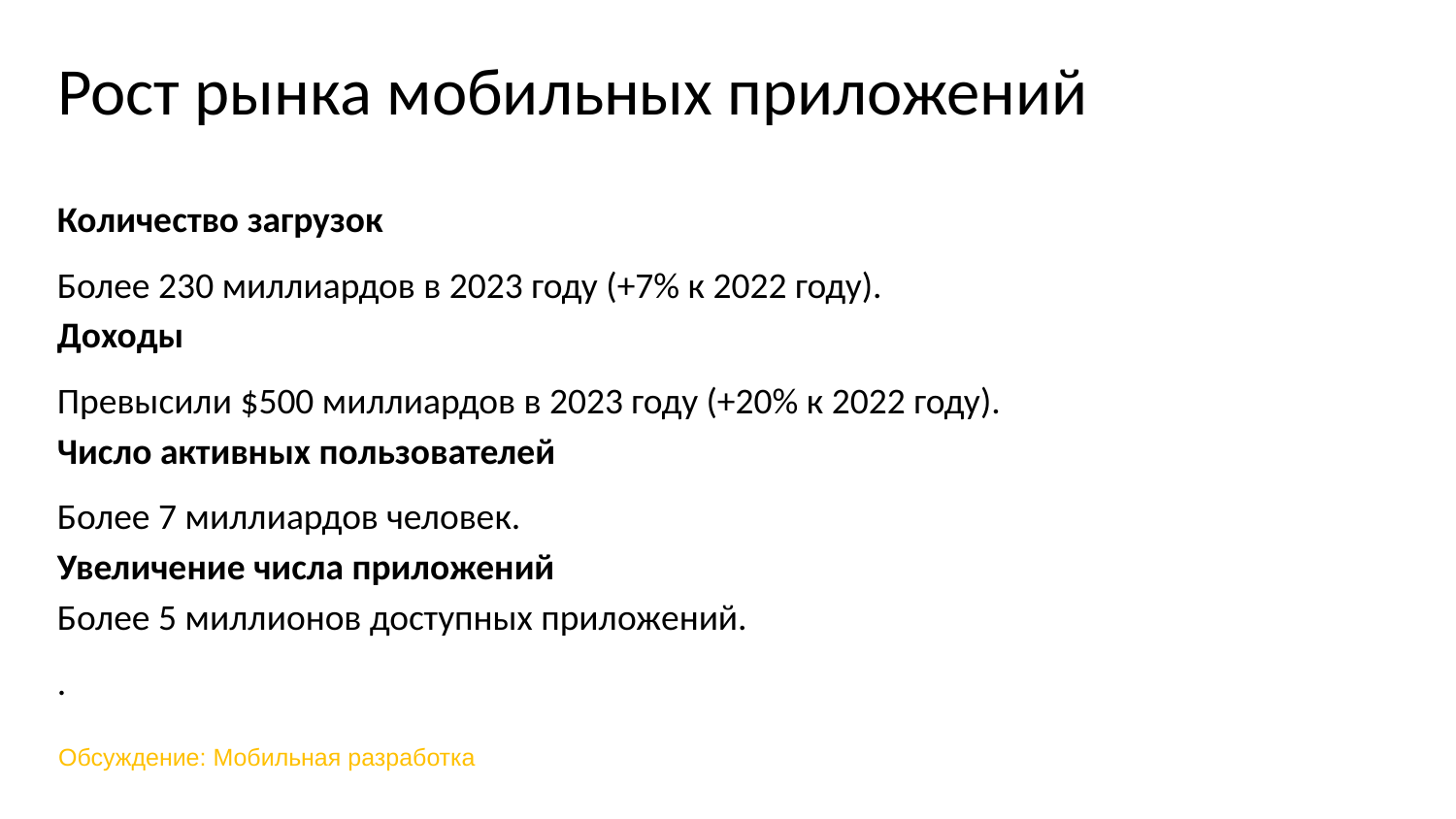

# Рост рынка мобильных приложений
Количество загрузок
Более 230 миллиардов в 2023 году (+7% к 2022 году).
Доходы
Превысили $500 миллиардов в 2023 году (+20% к 2022 году).
Число активных пользователей
Более 7 миллиардов человек.
Увеличение числа приложений
Более 5 миллионов доступных приложений.
.

Обсуждение: Мобильная разработка